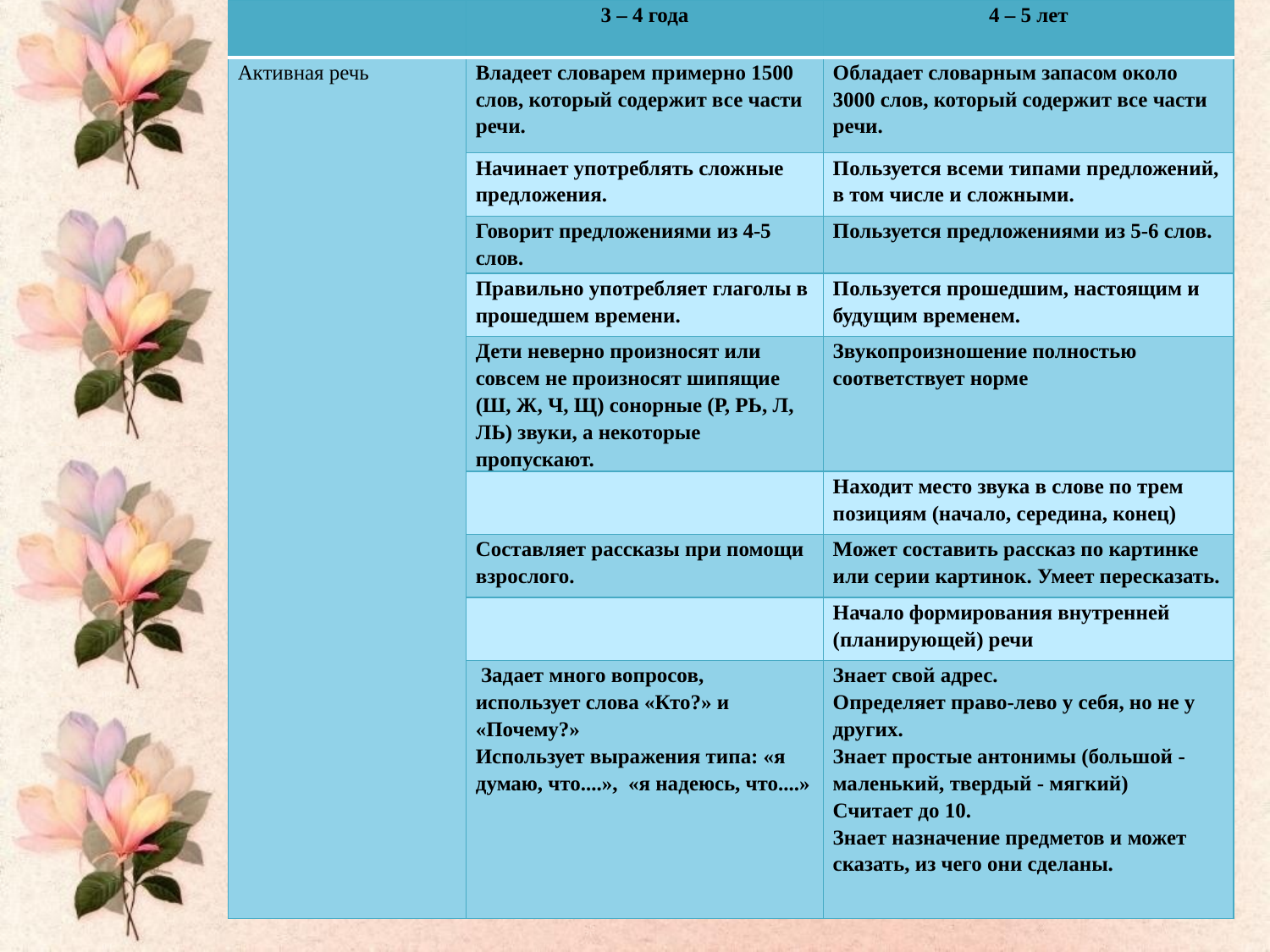

|  | 3 – 4 года | 4 – 5 лет |
| --- | --- | --- |
| Активная речь | Владеет словарем примерно 1500 слов, который содержит все части речи. | Обладает словарным запасом около 3000 слов, который содержит все части речи. |
|  | Начинает употреблять сложные предложения. | Пользуется всеми типами предложений, в том числе и сложными. |
|  | Говорит предложениями из 4-5 слов. | Пользуется предложениями из 5-6 слов. |
|  | Правильно употребляет глаголы в прошедшем времени. | Пользуется прошедшим, настоящим и будущим временем. |
|  | Дети неверно произносят или совсем не произносят шипящие (Ш, Ж, Ч, Щ) сонорные (Р, РЬ, Л, ЛЬ) звуки, а некоторые пропускают. | Звукопроизношение полностью соответствует норме |
|  |  | Находит место звука в слове по трем позициям (начало, середина, конец) |
|  | Составляет рассказы при помощи взрослого. | Может составить рассказ по картинке или серии картинок. Умеет пересказать. |
|  |  | Начало формирования внутренней (планирующей) речи |
|  | Задает много вопросов, использует слова «Кто?» и «Почему?» Использует выражения типа: «я думаю, что....»,  «я надеюсь, что....» | Знает свой адрес. Определяет право-лево у себя, но не у других. Знает простые антонимы (большой - маленький, твердый - мягкий) Считает до 10. Знает назначение предметов и может сказать, из чего они сделаны. |